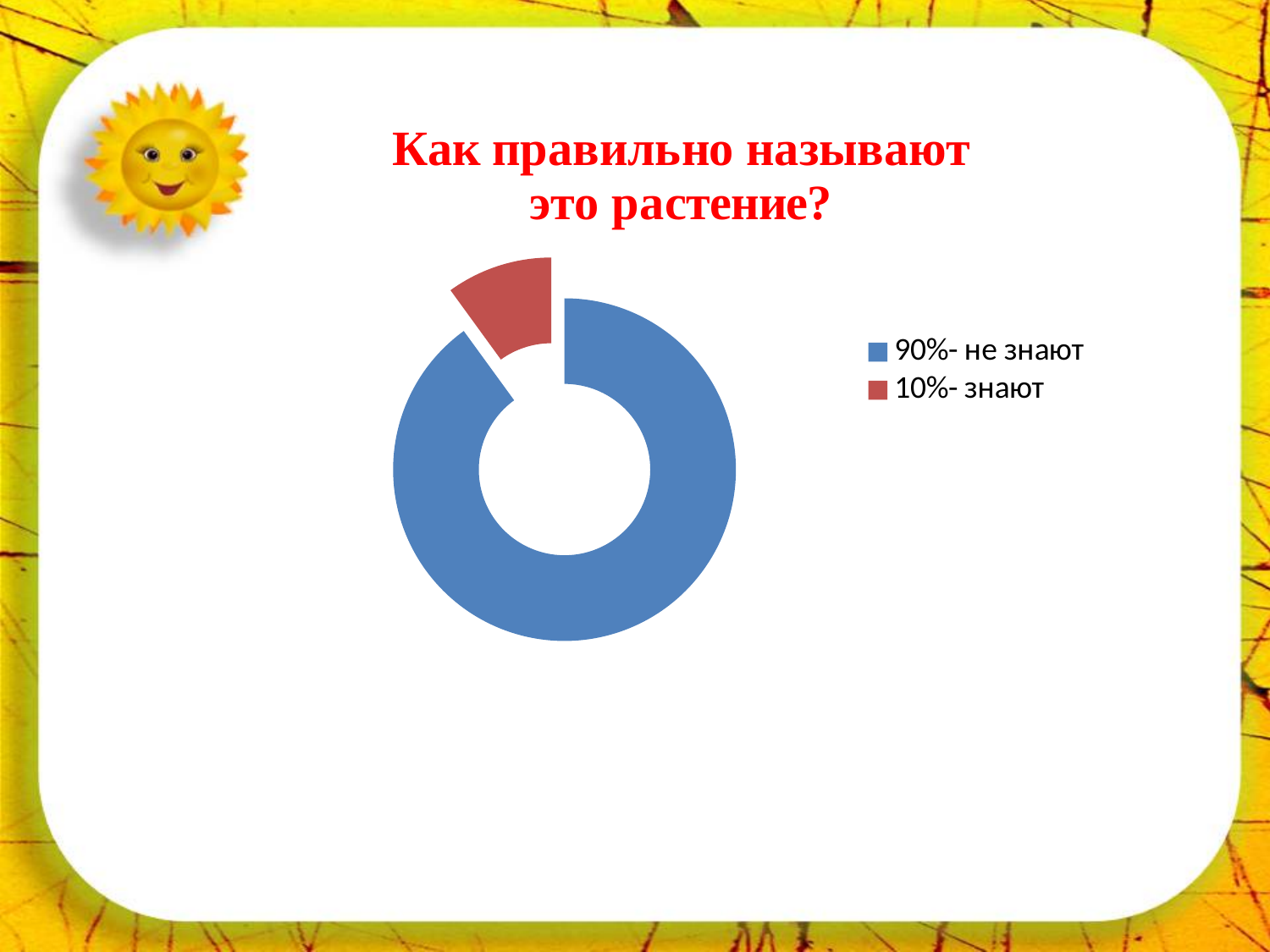

### Chart: Как правильно называют это растение?

| Category | Как её называют? |
|---|---|
| 90%- не знают | 90.0 |
| 10%- знают | 10.0 |